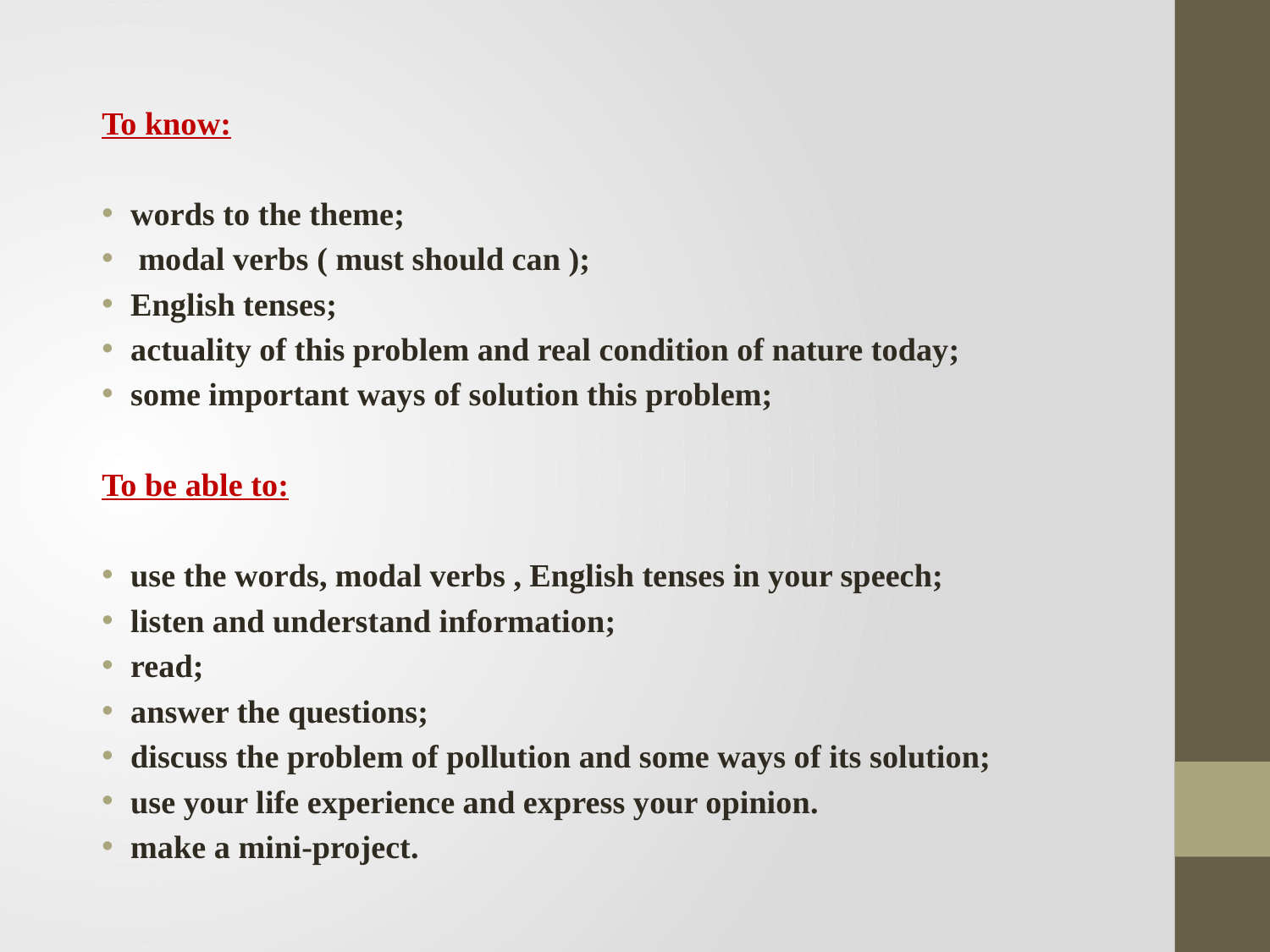

To know:

words to the theme;
 modal verbs ( must should can );
English tenses;
actuality of this problem and real condition of nature today;
some important ways of solution this problem;

To be able to:

use the words, modal verbs , English tenses in your speech;
listen and understand information;
read;
answer the questions;
discuss the problem of pollution and some ways of its solution;
use your life experience and express your opinion.
make a mini-project.